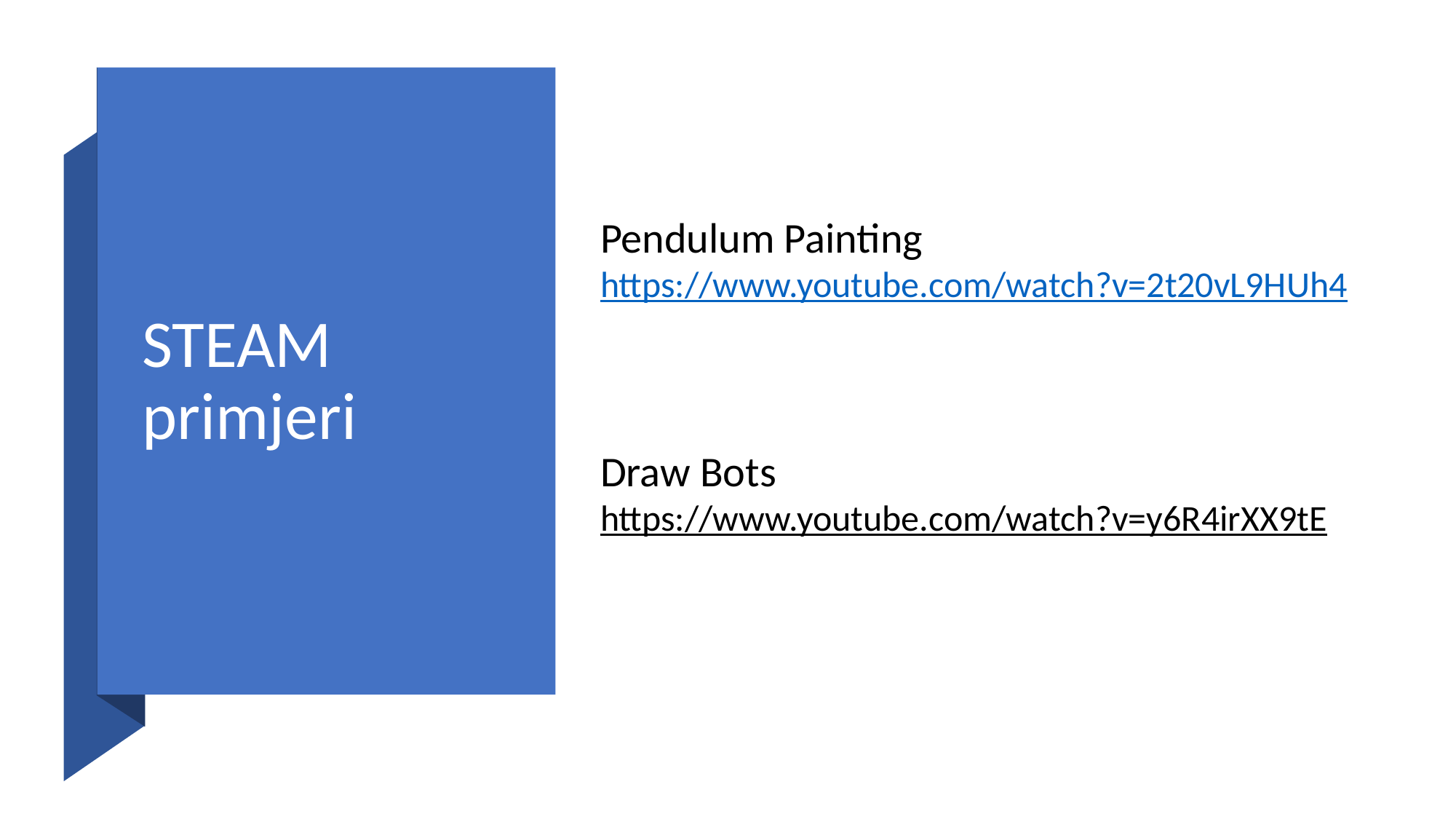

# STEAM  primjeri
Pendulum Painting
https://www.youtube.com/watch?v=2t20vL9HUh4

Draw Bots
https://www.youtube.com/watch?v=y6R4irXX9tE